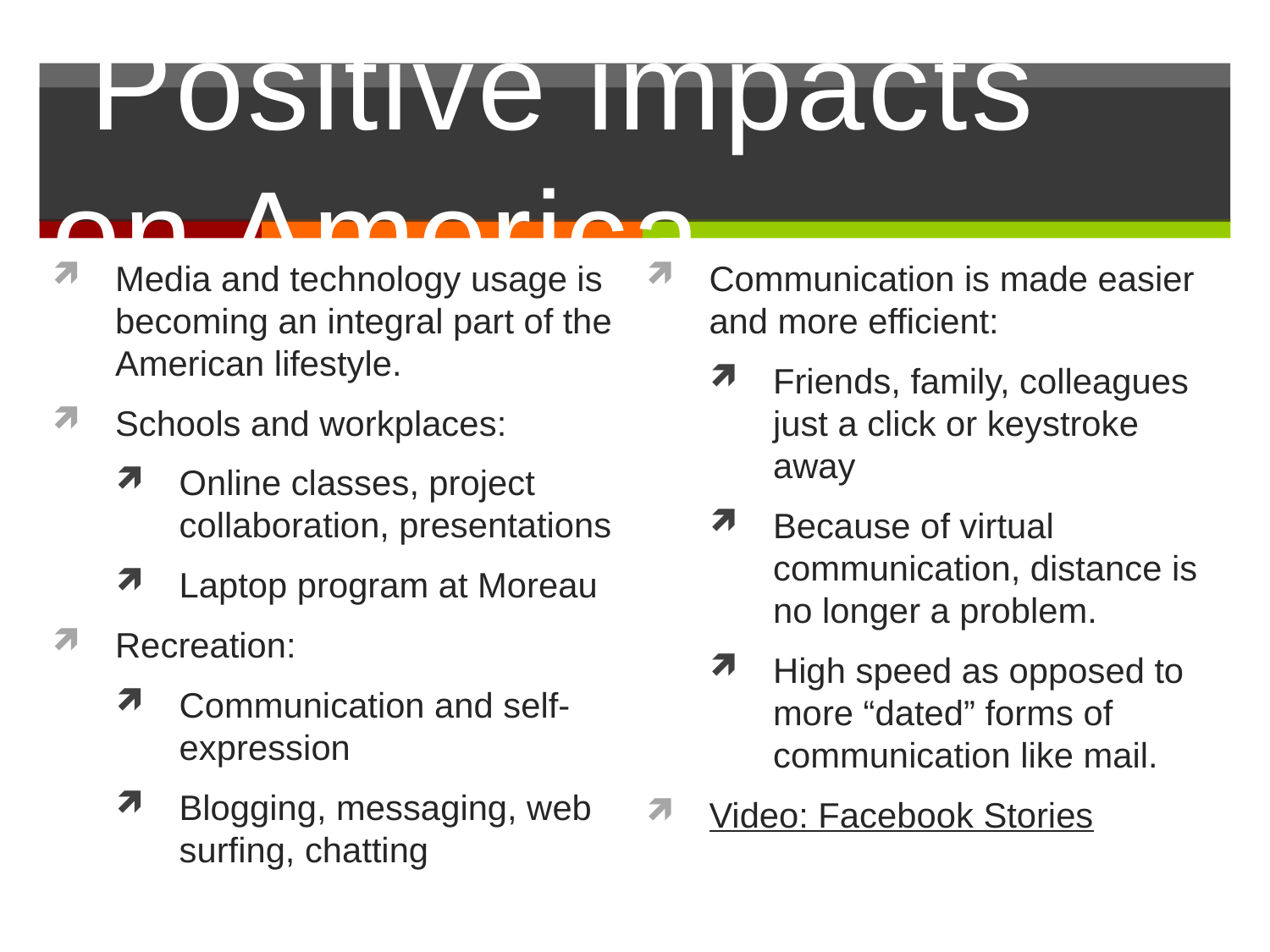

# Positive impacts on America
Media and technology usage is becoming an integral part of the American lifestyle.
Schools and workplaces:
Online classes, project collaboration, presentations
Laptop program at Moreau
Recreation:
Communication and self-expression
Blogging, messaging, web surfing, chatting

Communication is made easier and more efficient:
Friends, family, colleagues just a click or keystroke away
Because of virtual communication, distance is no longer a problem.
High speed as opposed to more “dated” forms of communication like mail.
Video: Facebook Stories